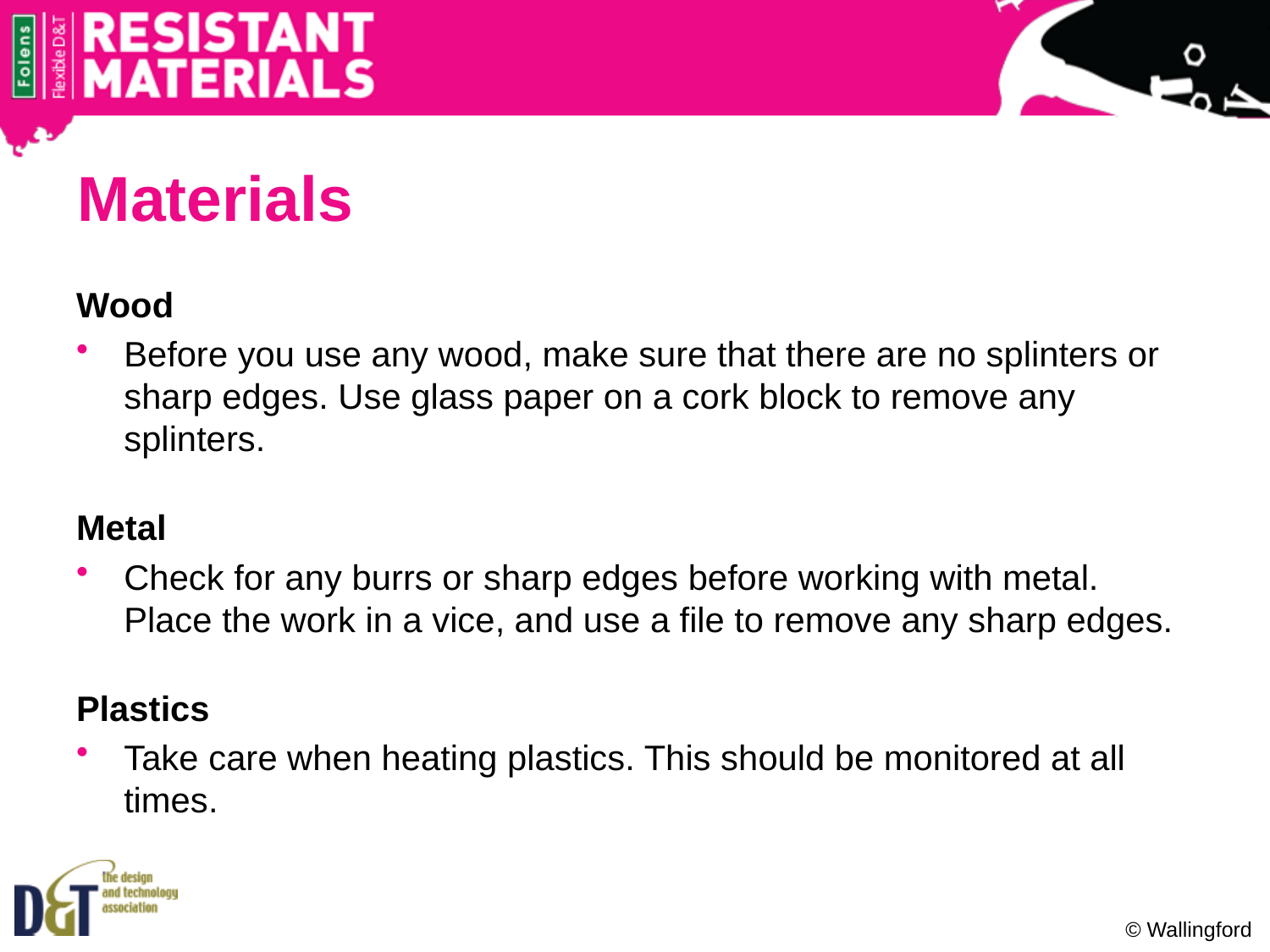

# Materials
Wood
Before you use any wood, make sure that there are no splinters or sharp edges. Use glass paper on a cork block to remove any splinters.

Metal
Check for any burrs or sharp edges before working with metal. Place the work in a vice, and use a file to remove any sharp edges.

Plastics
Take care when heating plastics. This should be monitored at all times.
© Wallingford